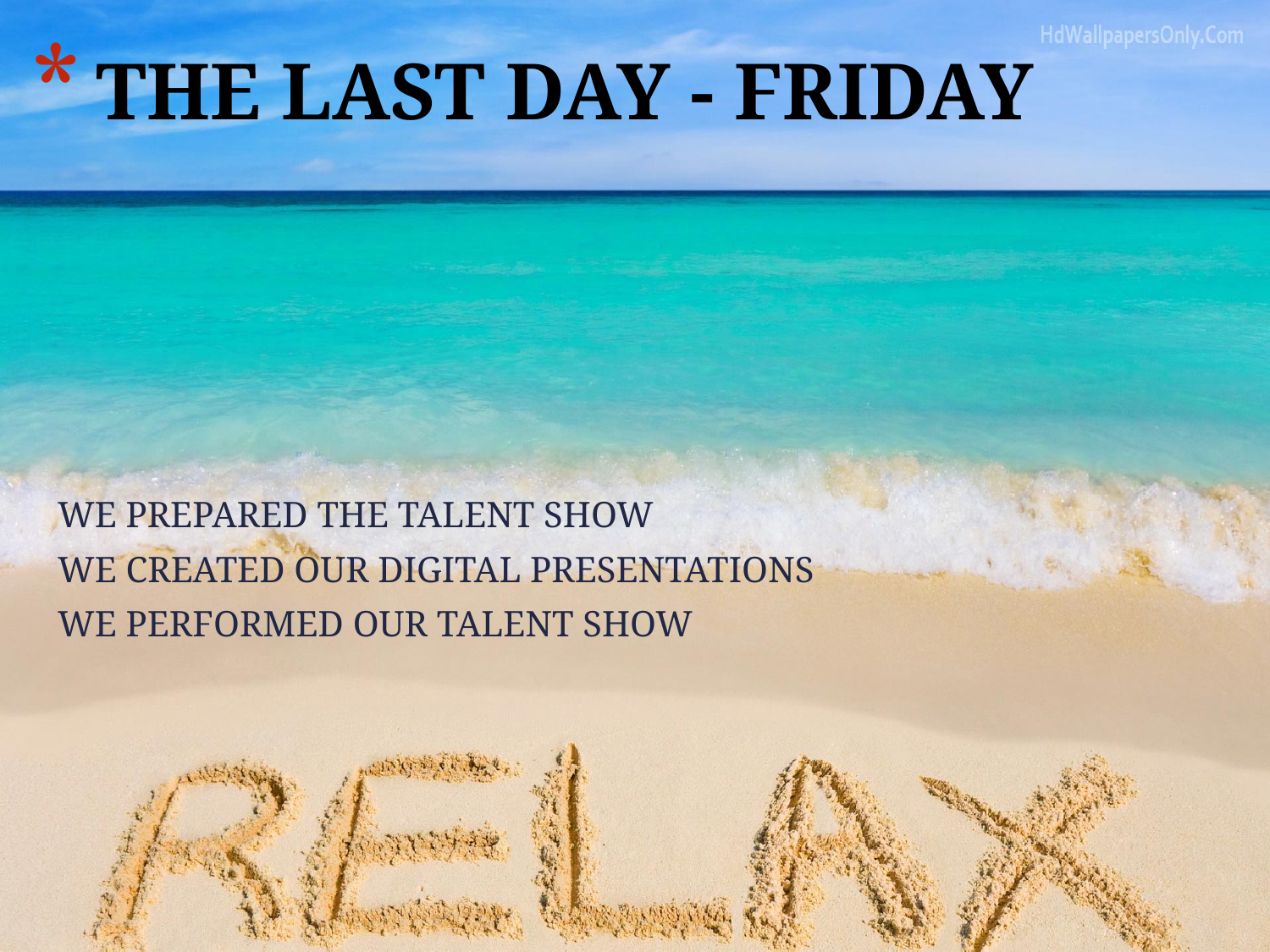

# THE LAST DAY - FRIDAY
WE PREPARED THE TALENT SHOW
WE CREATED OUR DIGITAL PRESENTATIONS
WE PERFORMED OUR TALENT SHOW